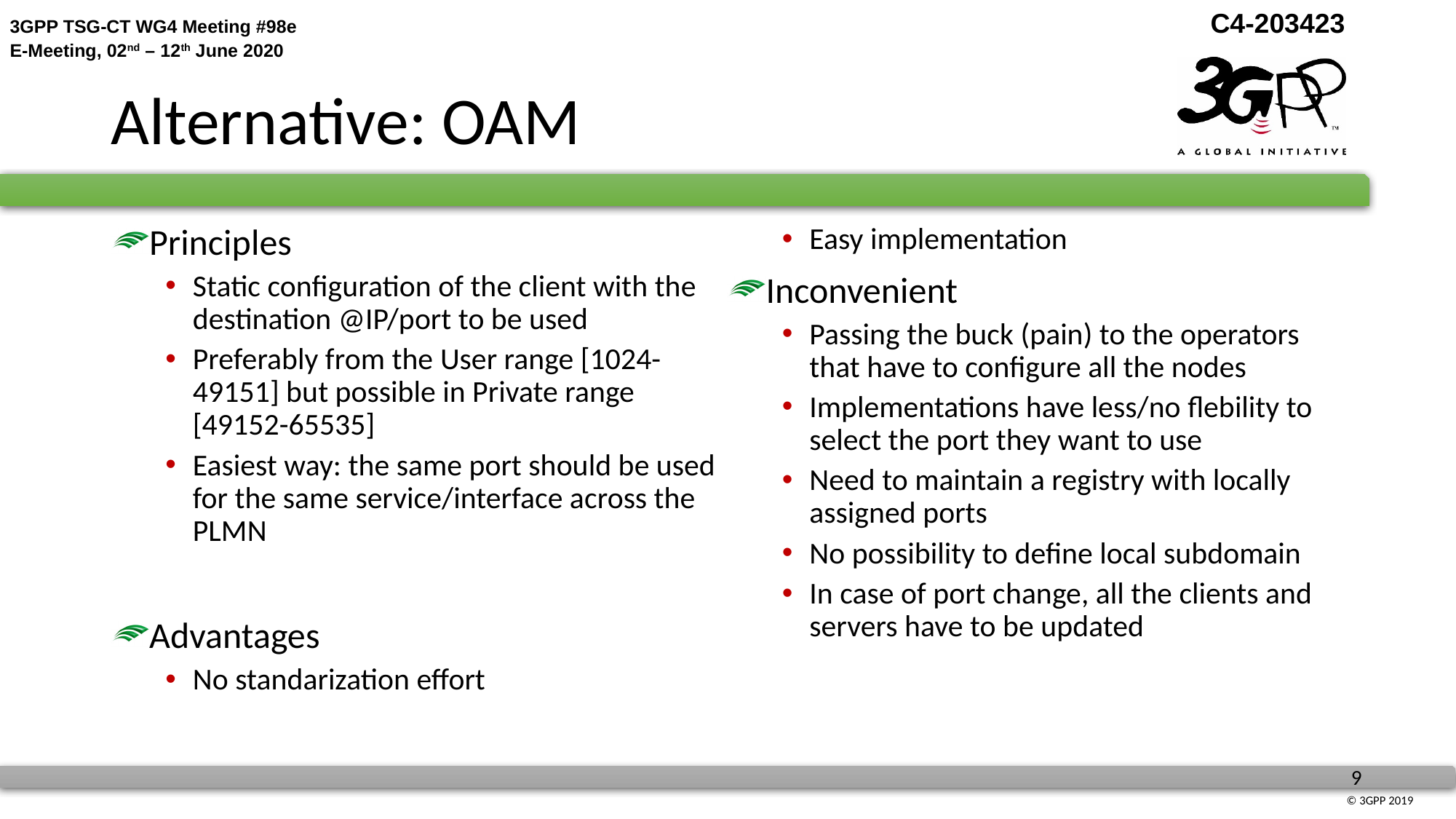

# Alternative: OAM
Principles
Static configuration of the client with the destination @IP/port to be used
Preferably from the User range [1024-49151] but possible in Private range [49152-65535]
Easiest way: the same port should be used for the same service/interface across the PLMN

Advantages
No standarization effort
Easy implementation
Inconvenient
Passing the buck (pain) to the operators that have to configure all the nodes
Implementations have less/no flebility to select the port they want to use
Need to maintain a registry with locally assigned ports
No possibility to define local subdomain
In case of port change, all the clients and servers have to be updated